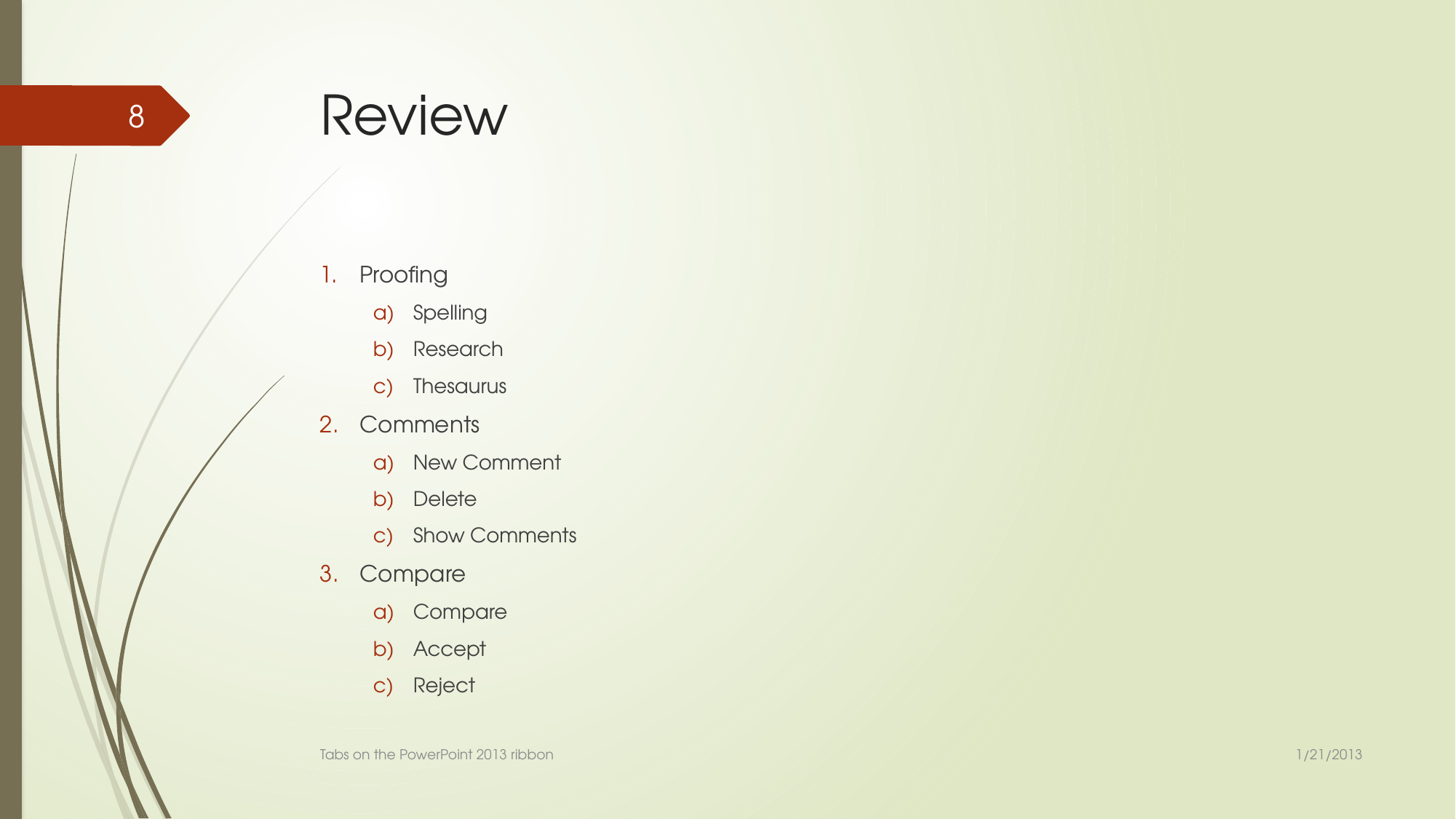

# Review
8
Proofing
Spelling
Research
Thesaurus
Comments
New Comment
Delete
Show Comments
Compare
Compare
Accept
Reject
1/21/2013
Tabs on the PowerPoint 2013 ribbon